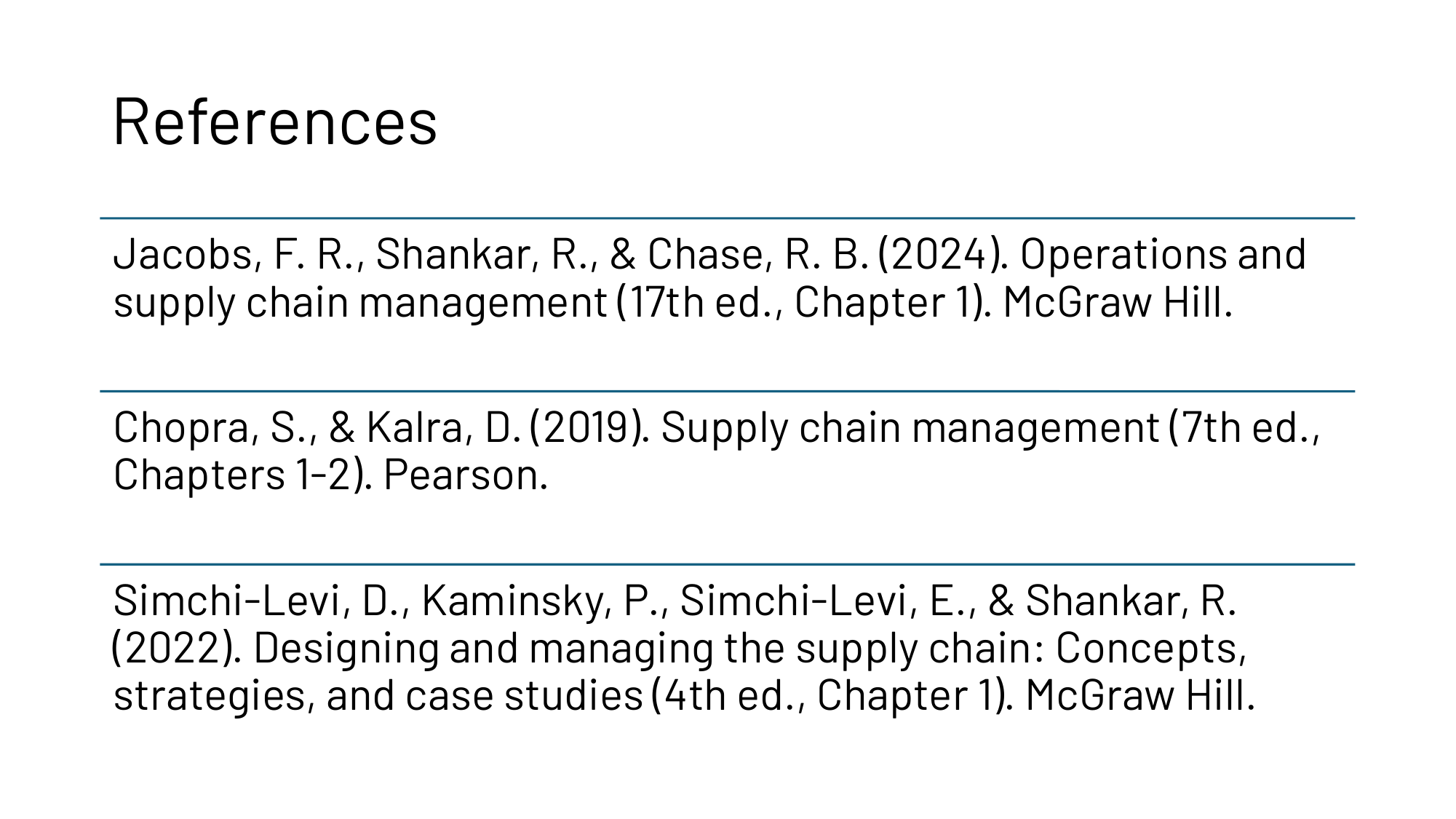

# References
Jacobs, F. R., Shankar, R., & Chase, R. B. (2024). Operations and supply chain management (17th ed., Chapter 1). McGraw Hill.
Chopra, S., & Kalra, D. (2019). Supply chain management (7th ed., Chapters 1-2). Pearson.
Simchi-Levi, D., Kaminsky, P., Simchi-Levi, E., & Shankar, R. (2022). Designing and managing the supply chain: Concepts, strategies, and case studies (4th ed., Chapter 1). McGraw Hill.